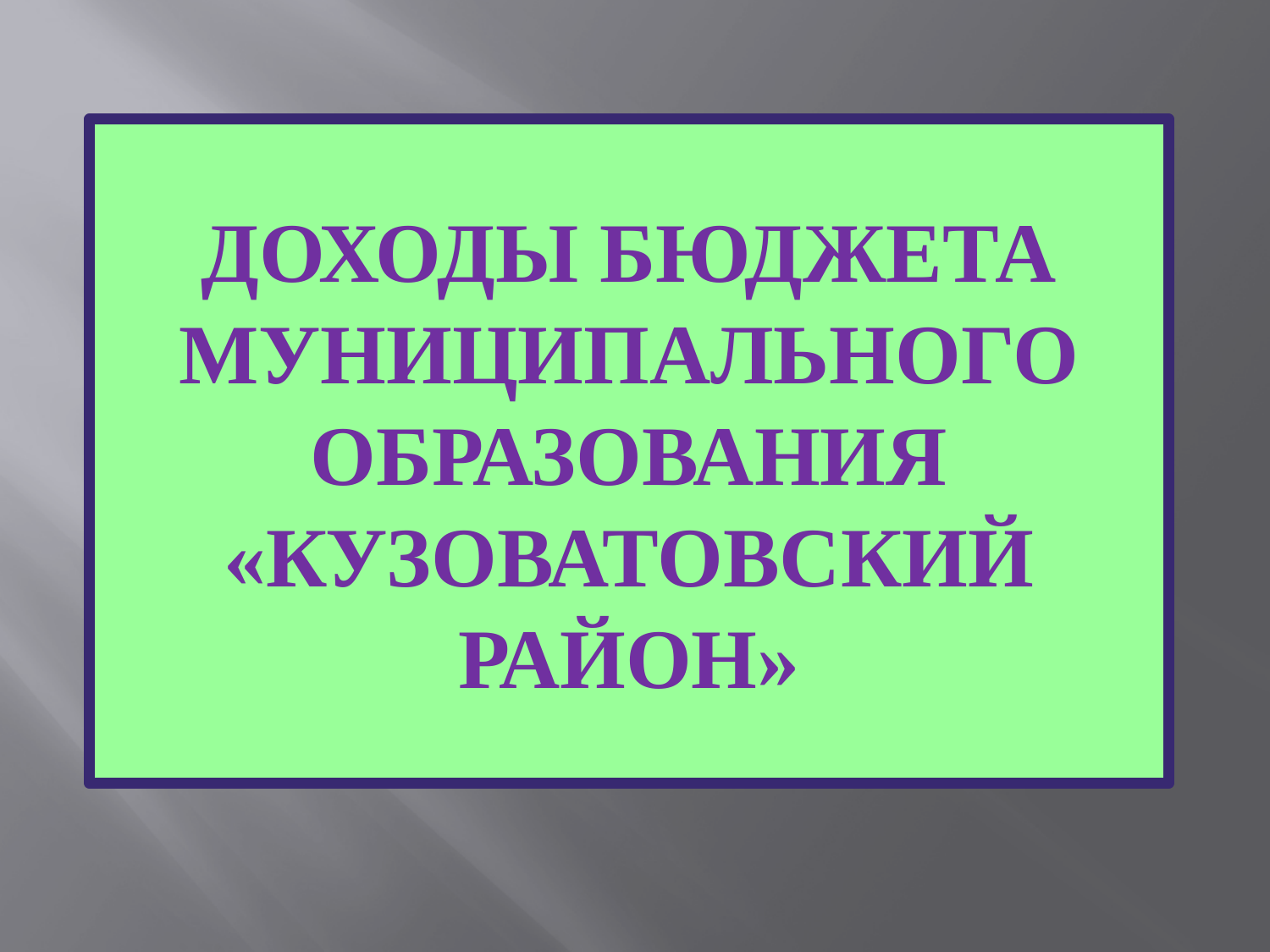

# Доходы бюджета муниципального образования «Кузоватовский район»